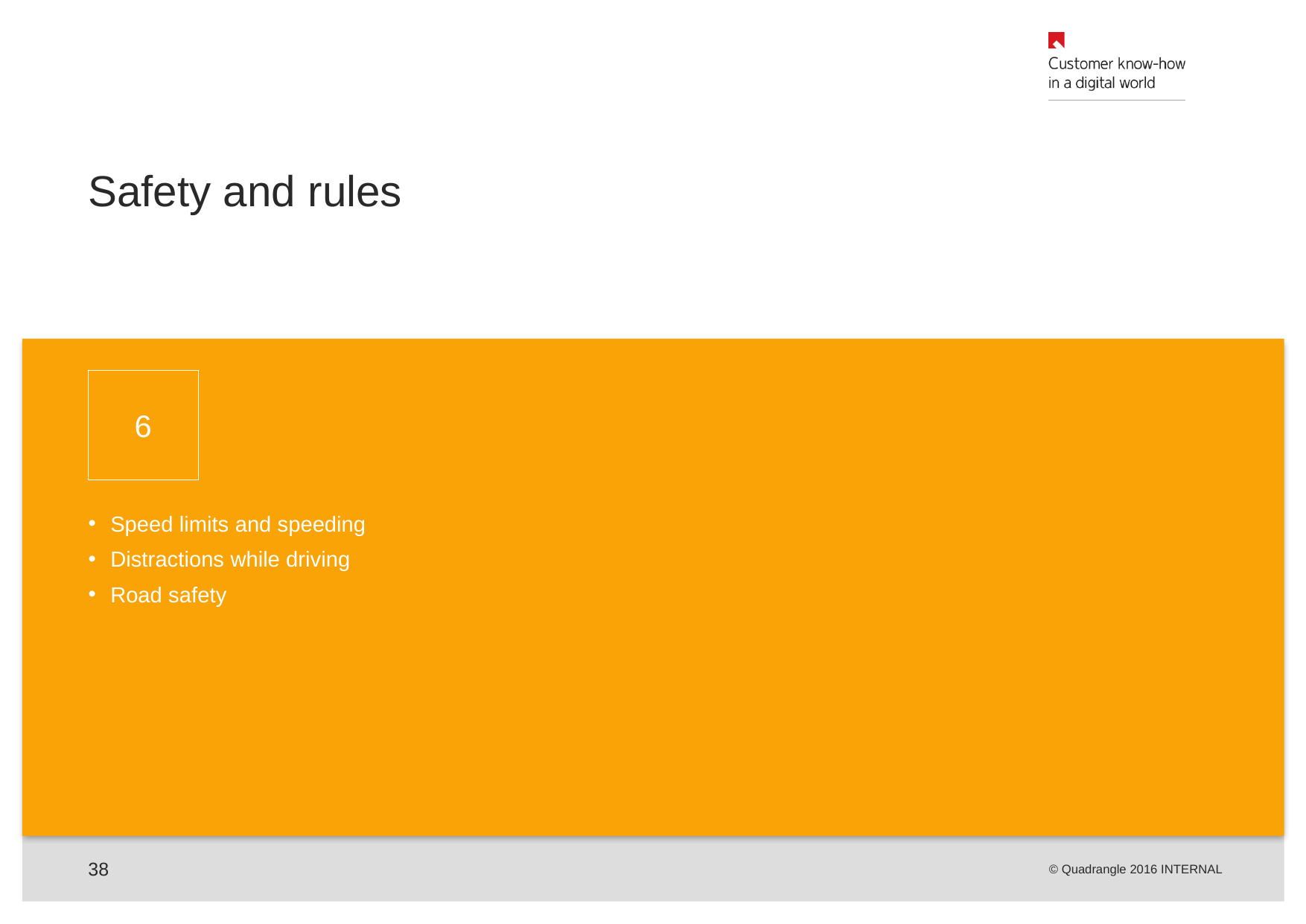

# Safety and rules
6
Speed limits and speeding
Distractions while driving
Road safety